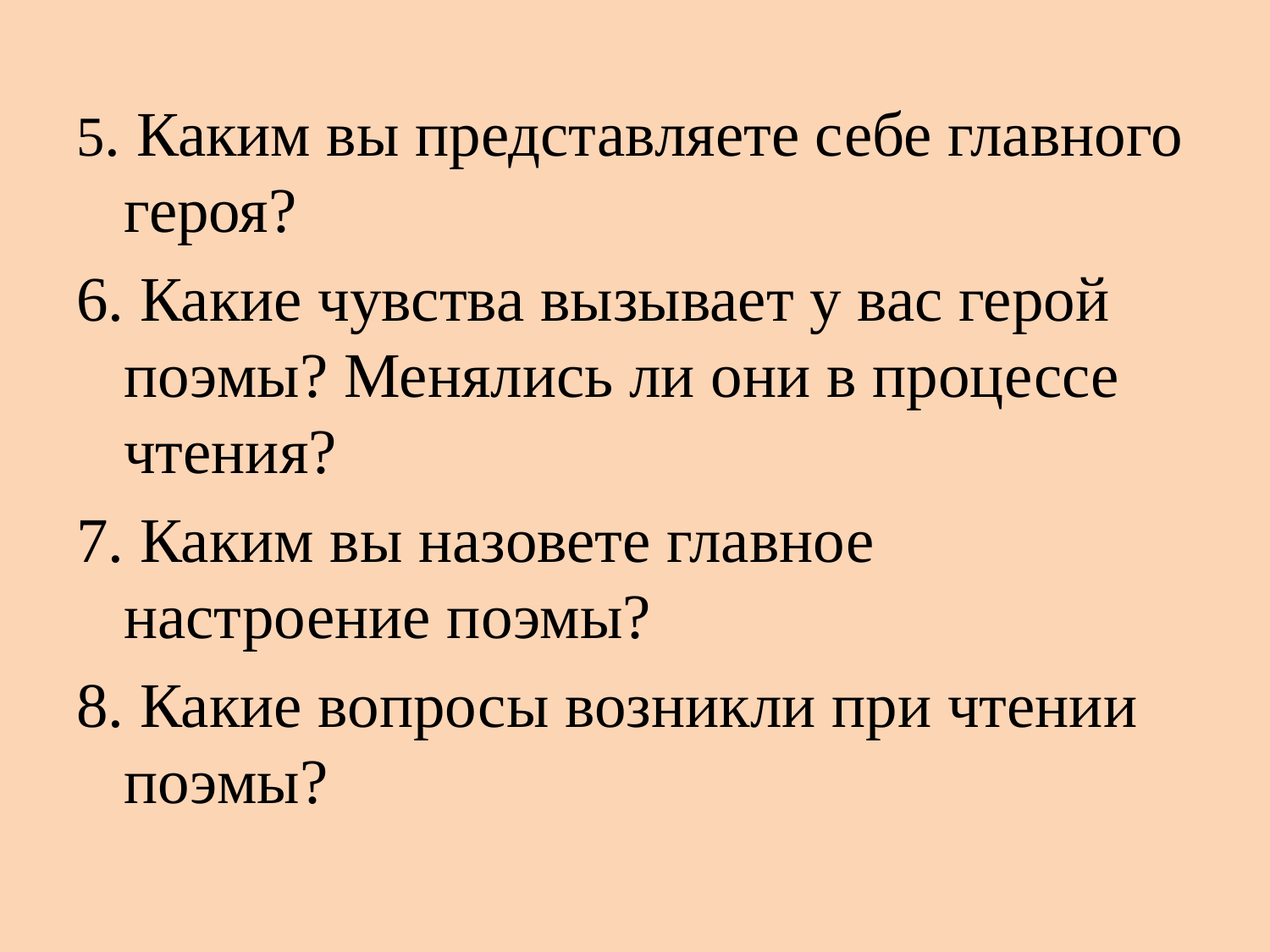

5. Каким вы представляете себе главного героя?
6. Какие чувства вызывает у вас герой поэмы? Менялись ли они в процессе чтения?
7. Каким вы назовете главное настроение поэмы?
8. Какие вопросы возникли при чтении поэмы?